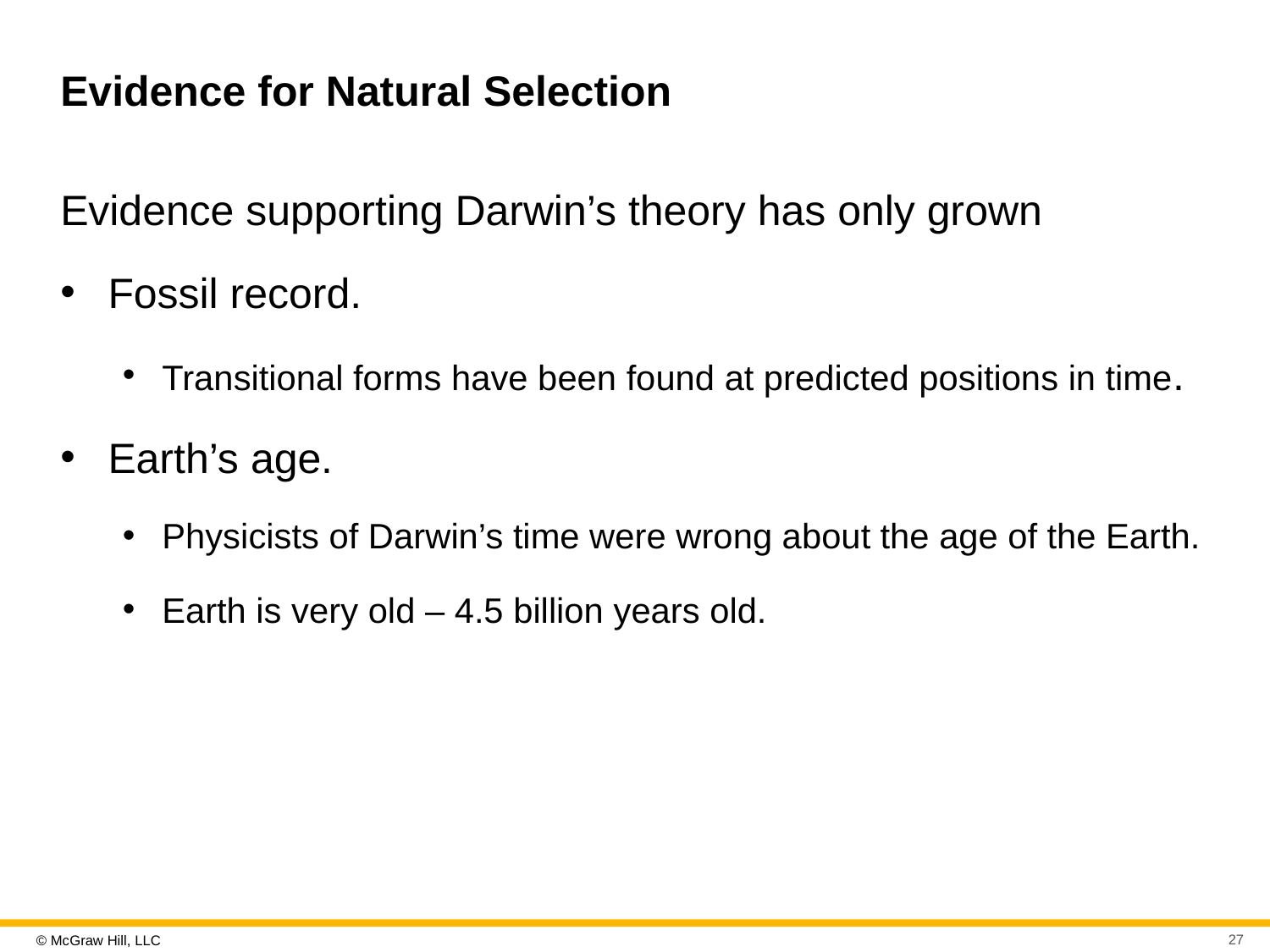

# Evidence for Natural Selection
Evidence supporting Darwin’s theory has only grown
Fossil record.
Transitional forms have been found at predicted positions in time.
Earth’s age.
Physicists of Darwin’s time were wrong about the age of the Earth.
Earth is very old – 4.5 billion years old.
27